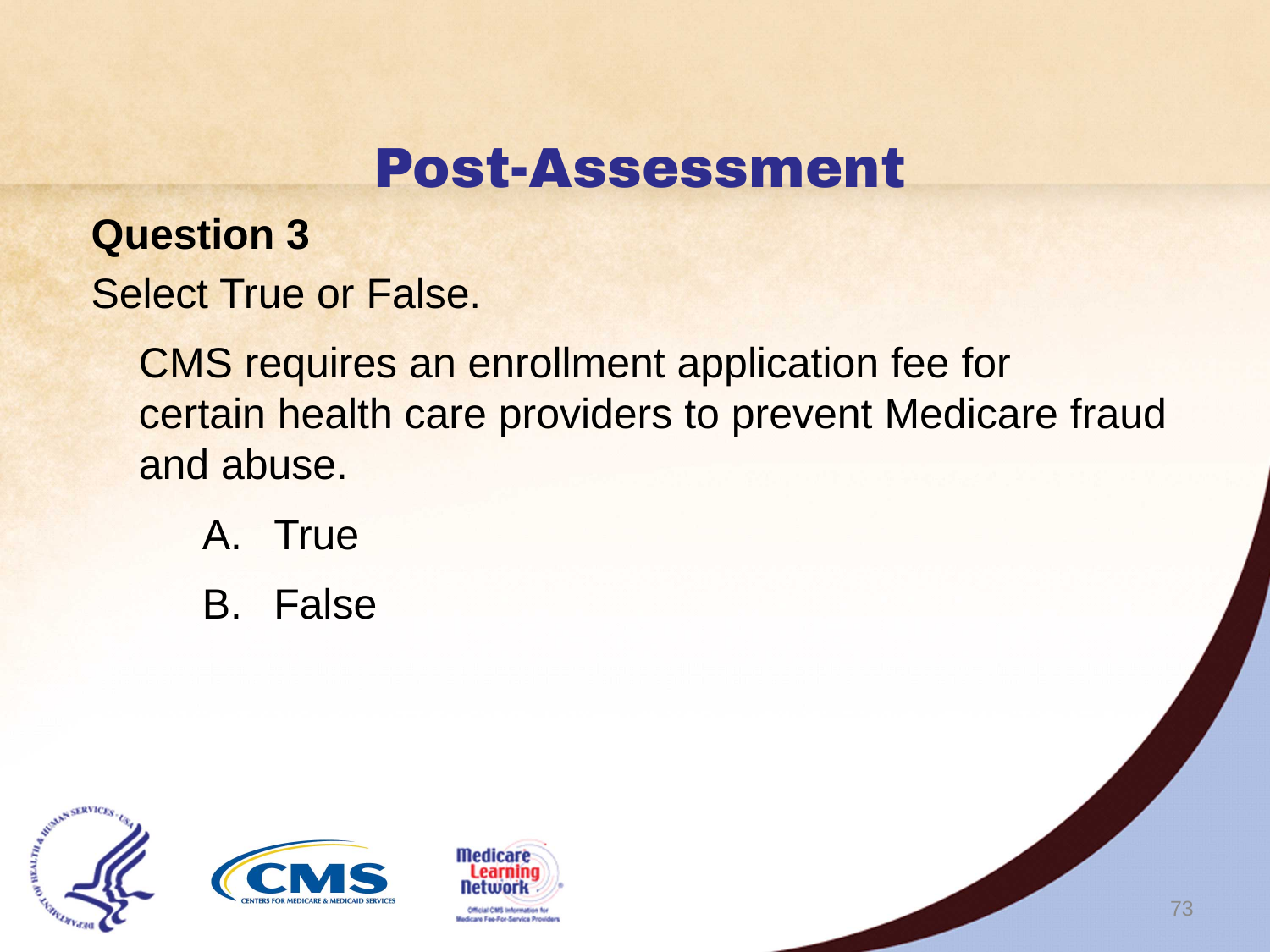

Post-Assessment
Question 3
Select True or False.
	CMS requires an enrollment application fee for
certain health care providers to prevent Medicare fraud and abuse.
True
False

73